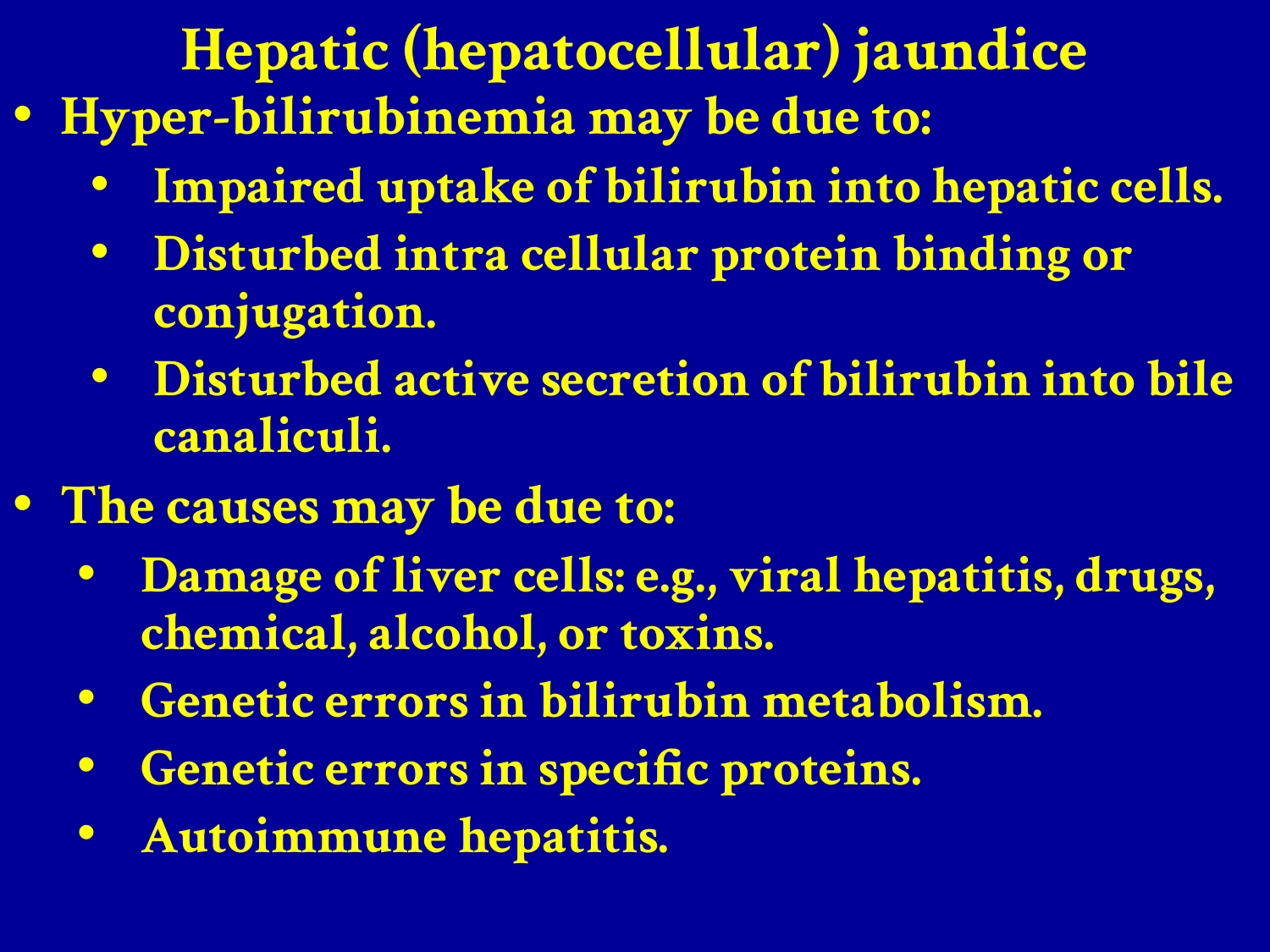

Hepatic (hepatocellular) jaundice
Hyper-bilirubinemia may be due to:
Impaired uptake of bilirubin into hepatic cells.
Disturbed intra cellular protein binding or conjugation.
Disturbed active secretion of bilirubin into bile canaliculi.
The causes may be due to:
Damage of liver cells: e.g., viral hepatitis, drugs, chemical, alcohol, or toxins.
Genetic errors in bilirubin metabolism.
Genetic errors in specific proteins.
Autoimmune hepatitis.